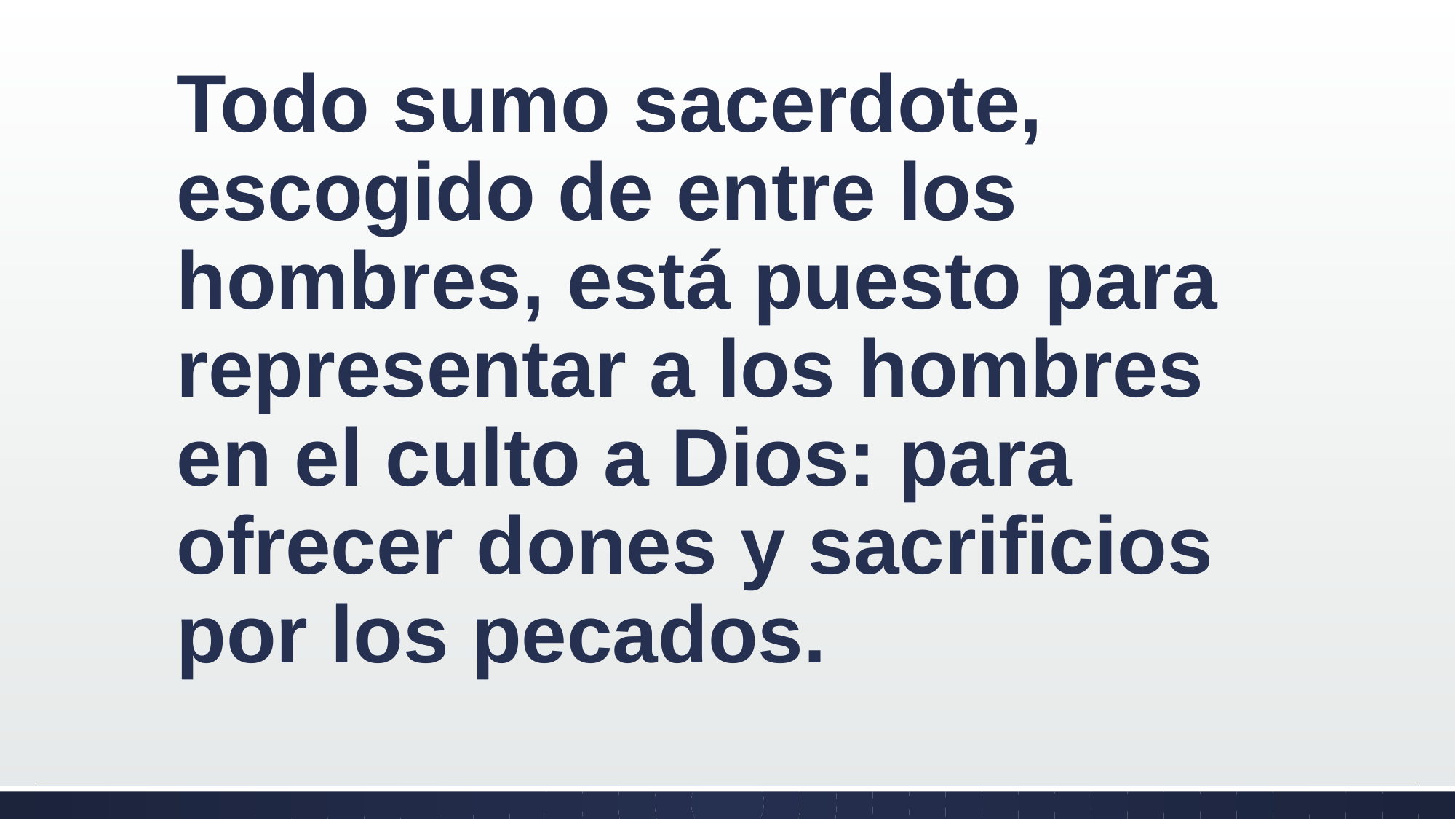

#
Todo sumo sacerdote, escogido de entre los hombres, está puesto para representar a los hombres en el culto a Dios: para ofrecer dones y sacrificios por los pecados.